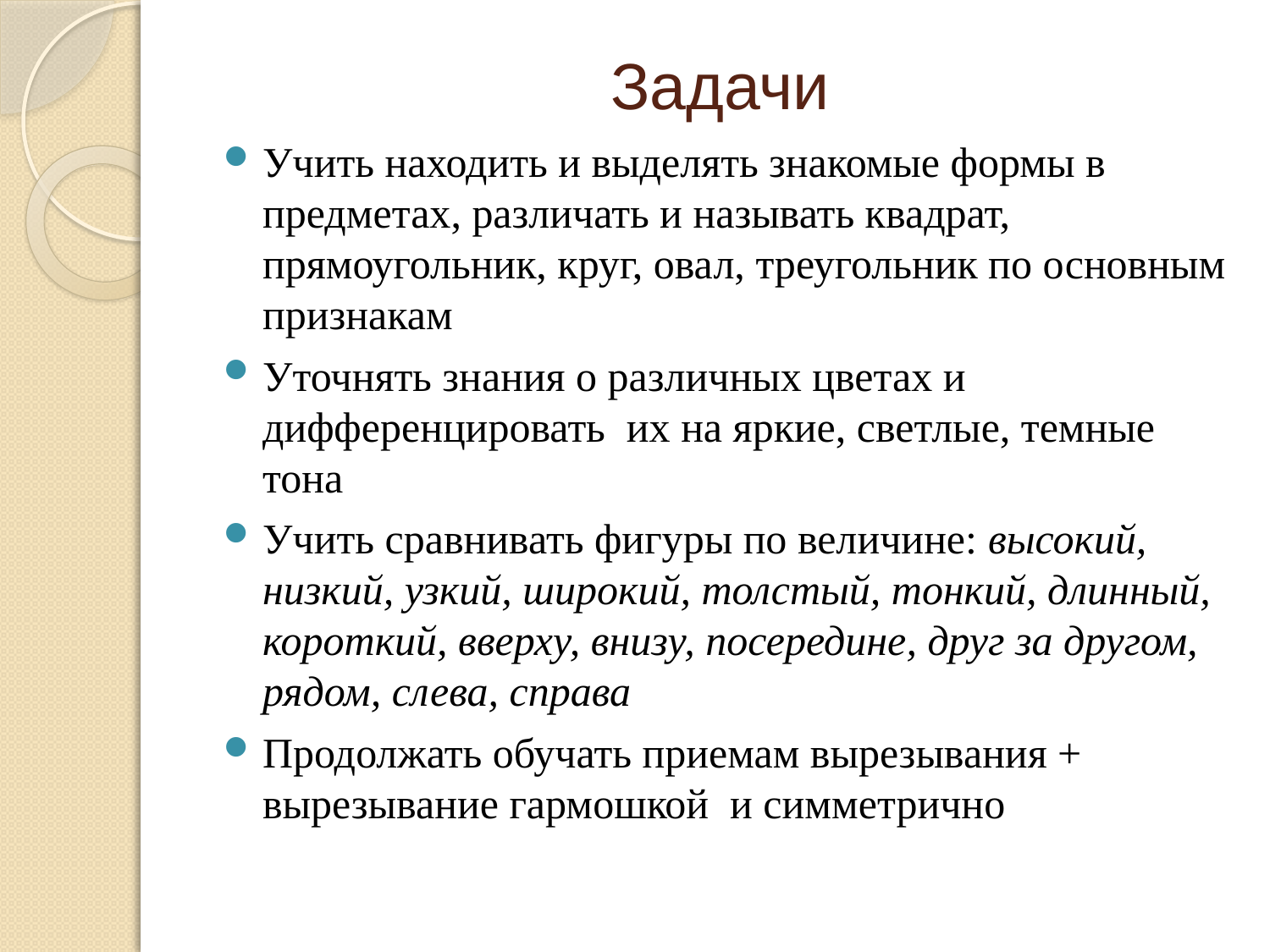

# Задачи
Учить находить и выделять знакомые формы в предметах, различать и называть квадрат, прямоугольник, круг, овал, треугольник по основным признакам
Уточнять знания о различных цветах и дифференцировать  их на яркие, светлые, темные тона
Учить сравнивать фигуры по величине: высокий, низкий, узкий, широкий, толстый, тонкий, длинный, короткий, вверху, внизу, посередине, друг за другом, рядом, слева, справа
Продолжать обучать приемам вырезывания + вырезывание гармошкой  и симметрично